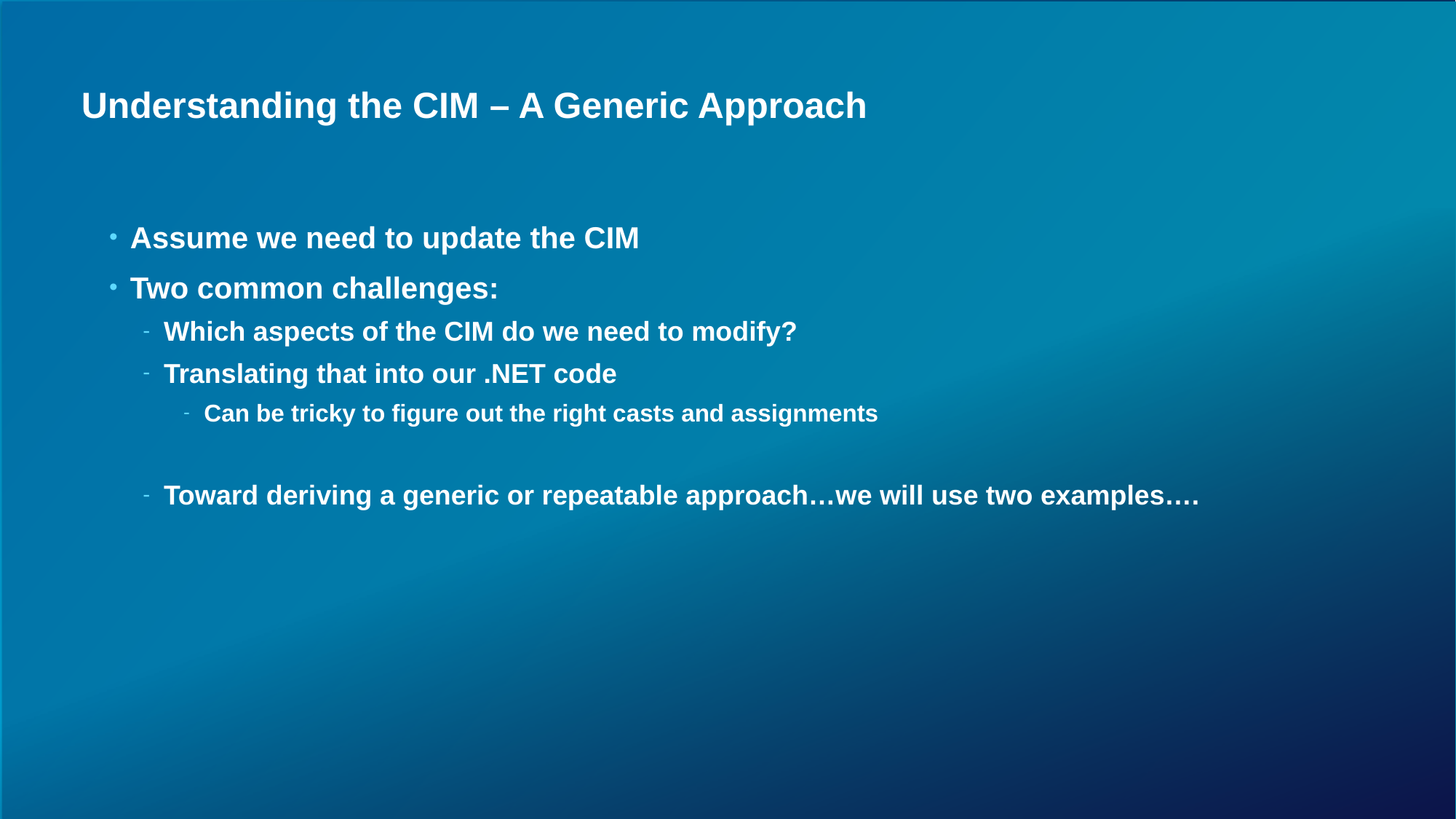

# Understanding the CIM – A Generic Approach

Assume we need to update the CIM
Two common challenges:
Which aspects of the CIM do we need to modify?
Translating that into our .NET code
Can be tricky to figure out the right casts and assignments

Toward deriving a generic or repeatable approach…we will use two examples….